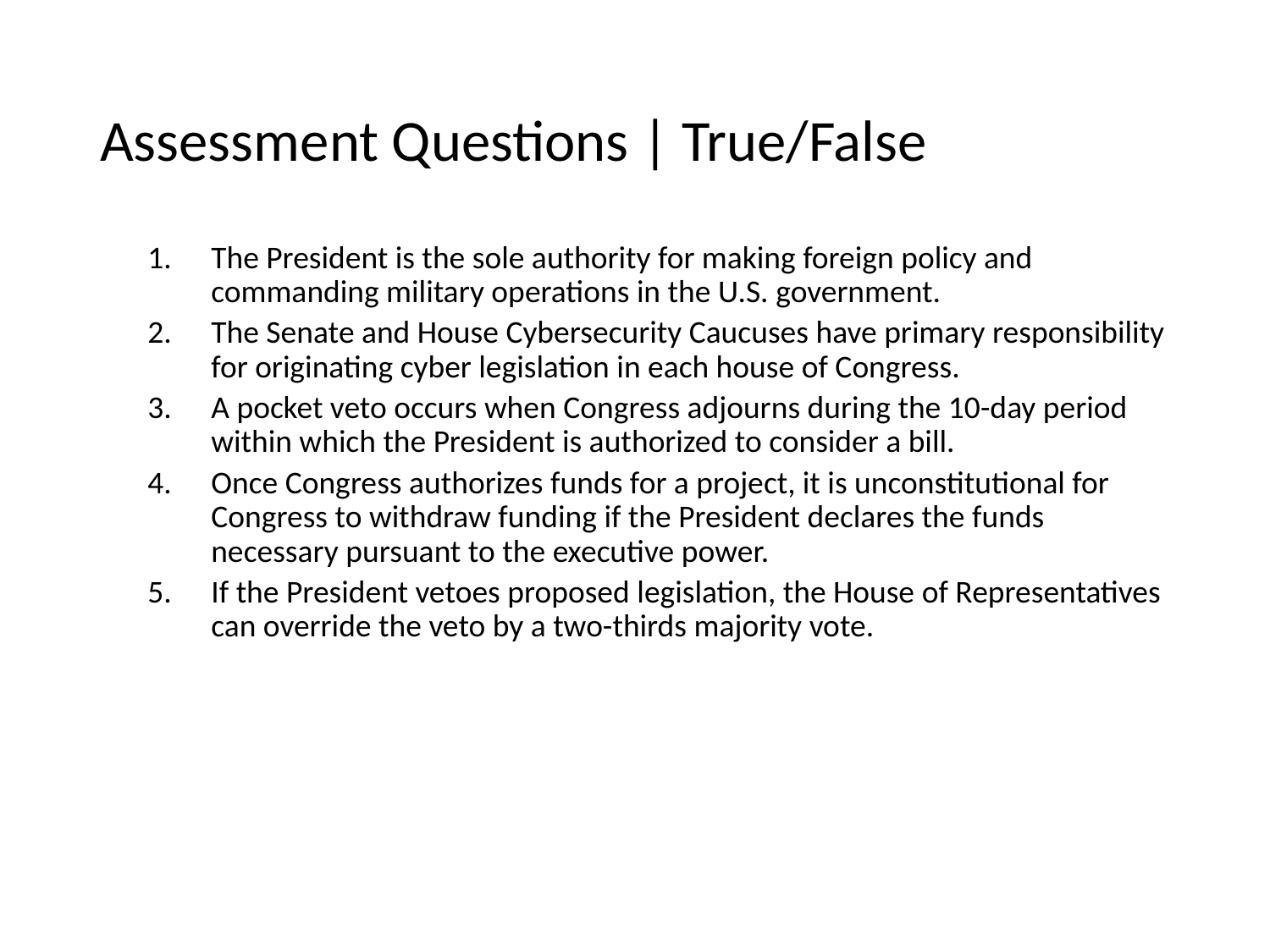

# Assessment Questions | True/False
The President is the sole authority for making foreign policy and commanding military operations in the U.S. government.
The Senate and House Cybersecurity Caucuses have primary responsibility for originating cyber legislation in each house of Congress.
A pocket veto occurs when Congress adjourns during the 10-day period within which the President is authorized to consider a bill.
Once Congress authorizes funds for a project, it is unconstitutional for Congress to withdraw funding if the President declares the funds necessary pursuant to the executive power.
If the President vetoes proposed legislation, the House of Representatives can override the veto by a two-thirds majority vote.